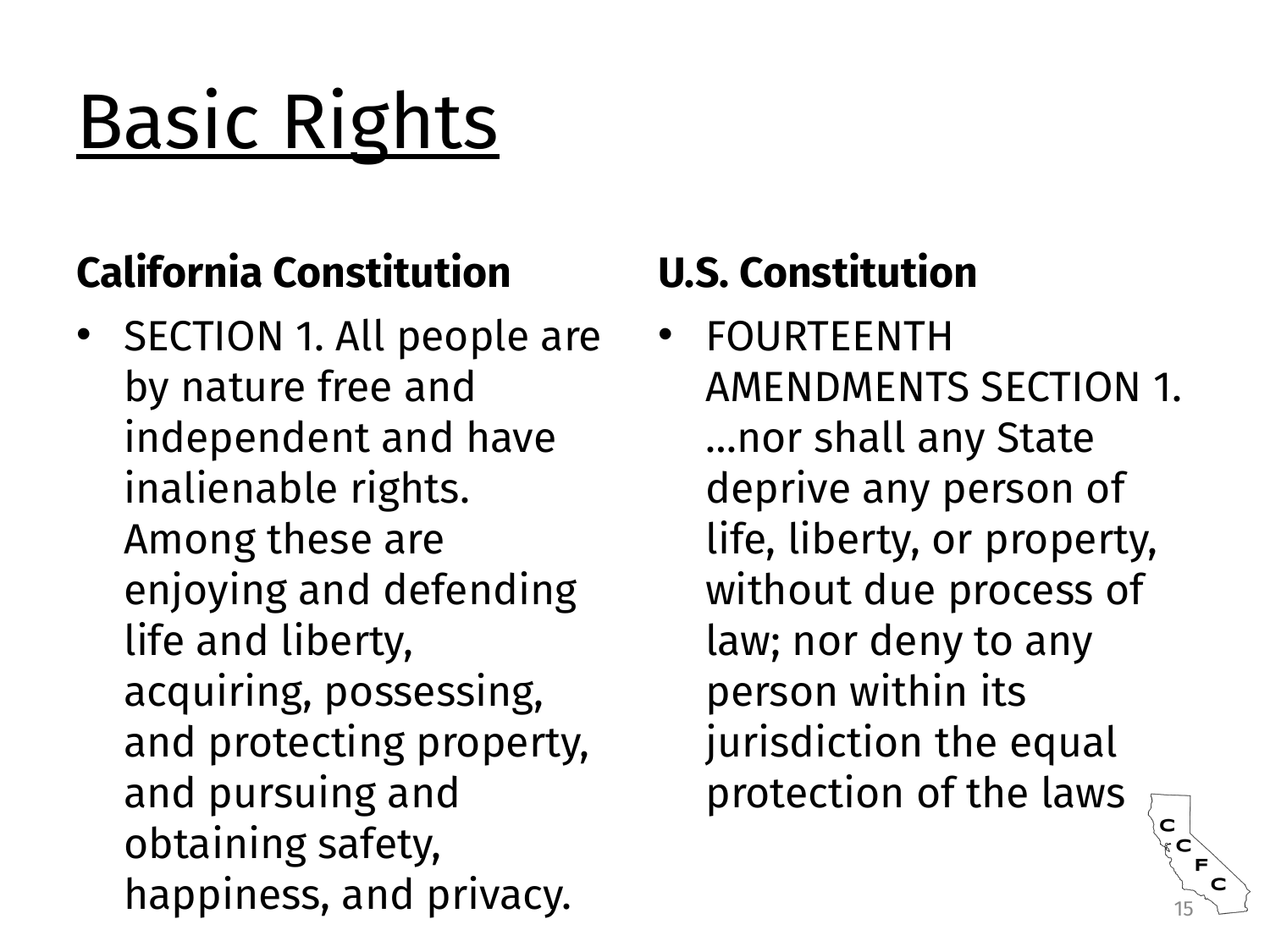

# Basic Rights
California Constitution
U.S. Constitution
SECTION 1. All people are by nature free and independent and have inalienable rights. Among these are enjoying and defending life and liberty, acquiring, possessing, and protecting property, and pursuing and obtaining safety, happiness, and privacy.
FOURTEENTH AMENDMENTS SECTION 1. …nor shall any State deprive any person of life, liberty, or property, without due process of law; nor deny to any person within its jurisdiction the equal protection of the laws
15